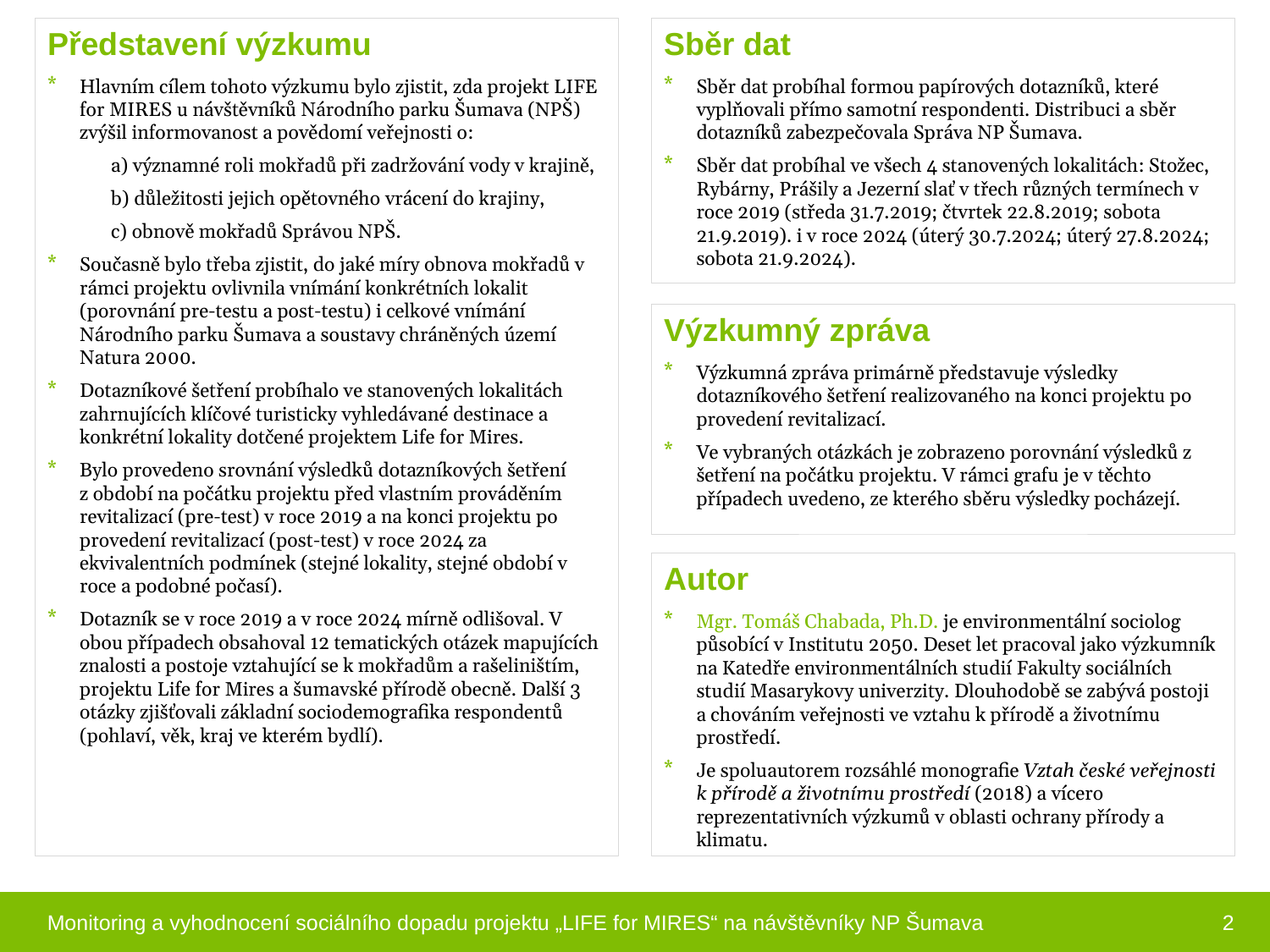

Představení výzkumu

Hlavním cílem tohoto výzkumu bylo zjistit, zda projekt LIFE for MIRES u návštěvníků Národního parku Šumava (NPŠ) zvýšil informovanost a povědomí veřejnosti o:
a) významné roli mokřadů při zadržování vody v krajině,
b) důležitosti jejich opětovného vrácení do krajiny,
c) obnově mokřadů Správou NPŠ.
Současně bylo třeba zjistit, do jaké míry obnova mokřadů v rámci projektu ovlivnila vnímání konkrétních lokalit (porovnání pre-testu a post-testu) i celkové vnímání Národního parku Šumava a soustavy chráněných území Natura 2000.
Dotazníkové šetření probíhalo ve stanovených lokalitách zahrnujících klíčové turisticky vyhledávané destinace a konkrétní lokality dotčené projektem Life for Mires.
Bylo provedeno srovnání výsledků dotazníkových šetření       z období na počátku projektu před vlastním prováděním revitalizací (pre-test) v roce 2019 a na konci projektu po provedení revitalizací (post-test) v roce 2024 za ekvivalentních podmínek (stejné lokality, stejné období v roce a podobné počasí).
Dotazník se v roce 2019 a v roce 2024 mírně odlišoval. V obou případech obsahoval 12 tematických otázek mapujících znalosti a postoje vztahující se k mokřadům a rašeliništím, projektu Life for Mires a šumavské přírodě obecně. Další 3 otázky zjišťovali základní sociodemografika respondentů (pohlaví, věk, kraj ve kterém bydlí).

Sběr dat

Sběr dat probíhal formou papírových dotazníků, které vyplňovali přímo samotní respondenti. Distribuci a sběr dotazníků zabezpečovala Správa NP Šumava.
Sběr dat probíhal ve všech 4 stanovených lokalitách: Stožec, Rybárny, Prášily a Jezerní slať v třech různých termínech v roce 2019 (středa 31.7.2019; čtvrtek 22.8.2019; sobota 21.9.2019). i v roce 2024 (úterý 30.7.2024; úterý 27.8.2024; sobota 21.9.2024).

Výzkumný zpráva

Výzkumná zpráva primárně představuje výsledky dotazníkového šetření realizovaného na konci projektu po provedení revitalizací.
Ve vybraných otázkách je zobrazeno porovnání výsledků z šetření na počátku projektu. V rámci grafu je v těchto případech uvedeno, ze kterého sběru výsledky pocházejí.

Autor

Mgr. Tomáš Chabada, Ph.D. je environmentální sociolog působící v Institutu 2050. Deset let pracoval jako výzkumník na Katedře environmentálních studií Fakulty sociálních studií Masarykovy univerzity. Dlouhodobě se zabývá postoji a chováním veřejnosti ve vztahu k přírodě a životnímu prostředí.
Je spoluautorem rozsáhlé monografie Vztah české veřejnosti k přírodě a životnímu prostředí (2018) a vícero reprezentativních výzkumů v oblasti ochrany přírody a klimatu.
Monitoring a vyhodnocení sociálního dopadu projektu „LIFE for MIRES“ na návštěvníky NP Šumava
2